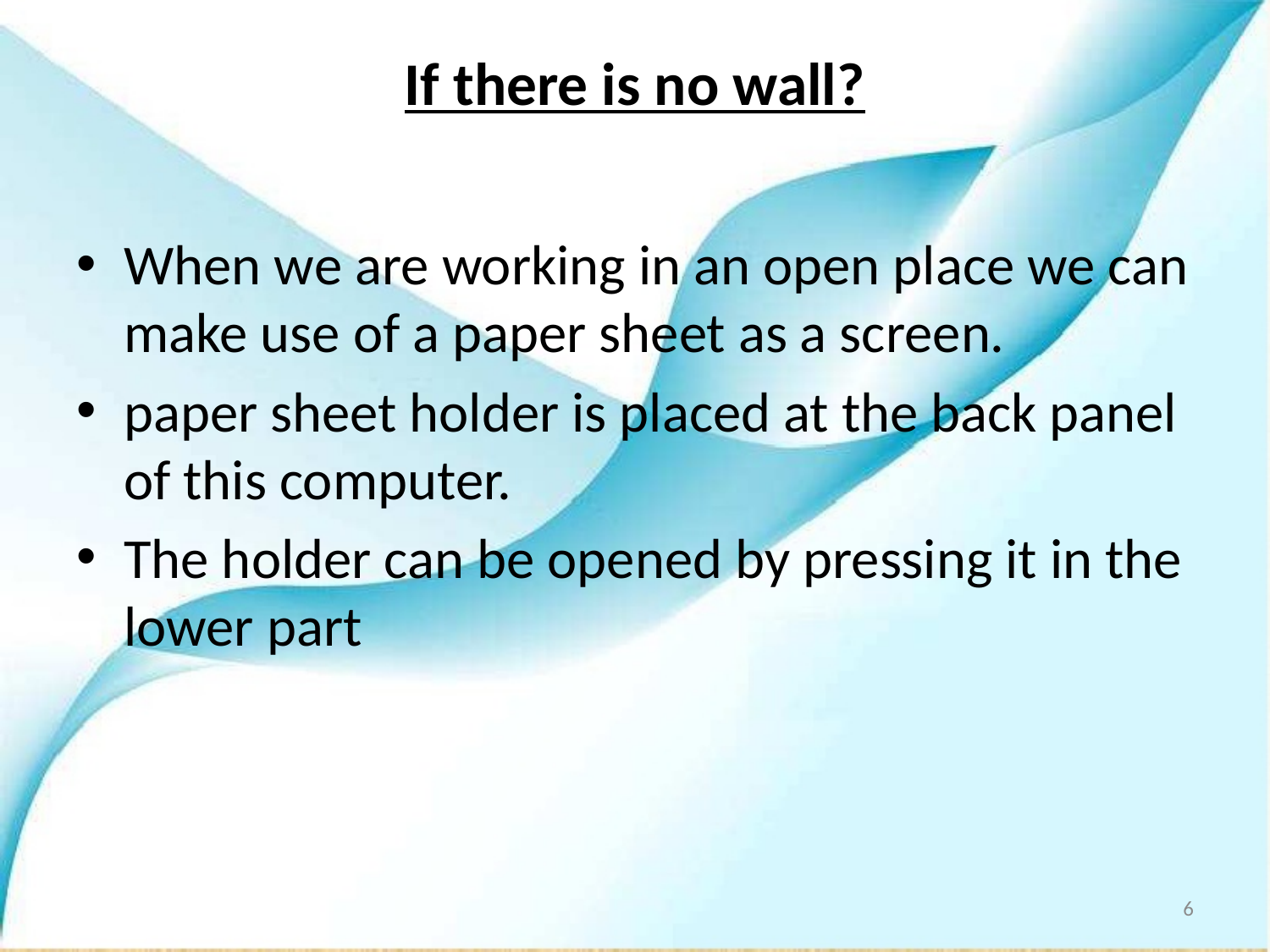

# If there is no wall?
When we are working in an open place we can make use of a paper sheet as a screen.
paper sheet holder is placed at the back panel of this computer.
The holder can be opened by pressing it in the lower part
6